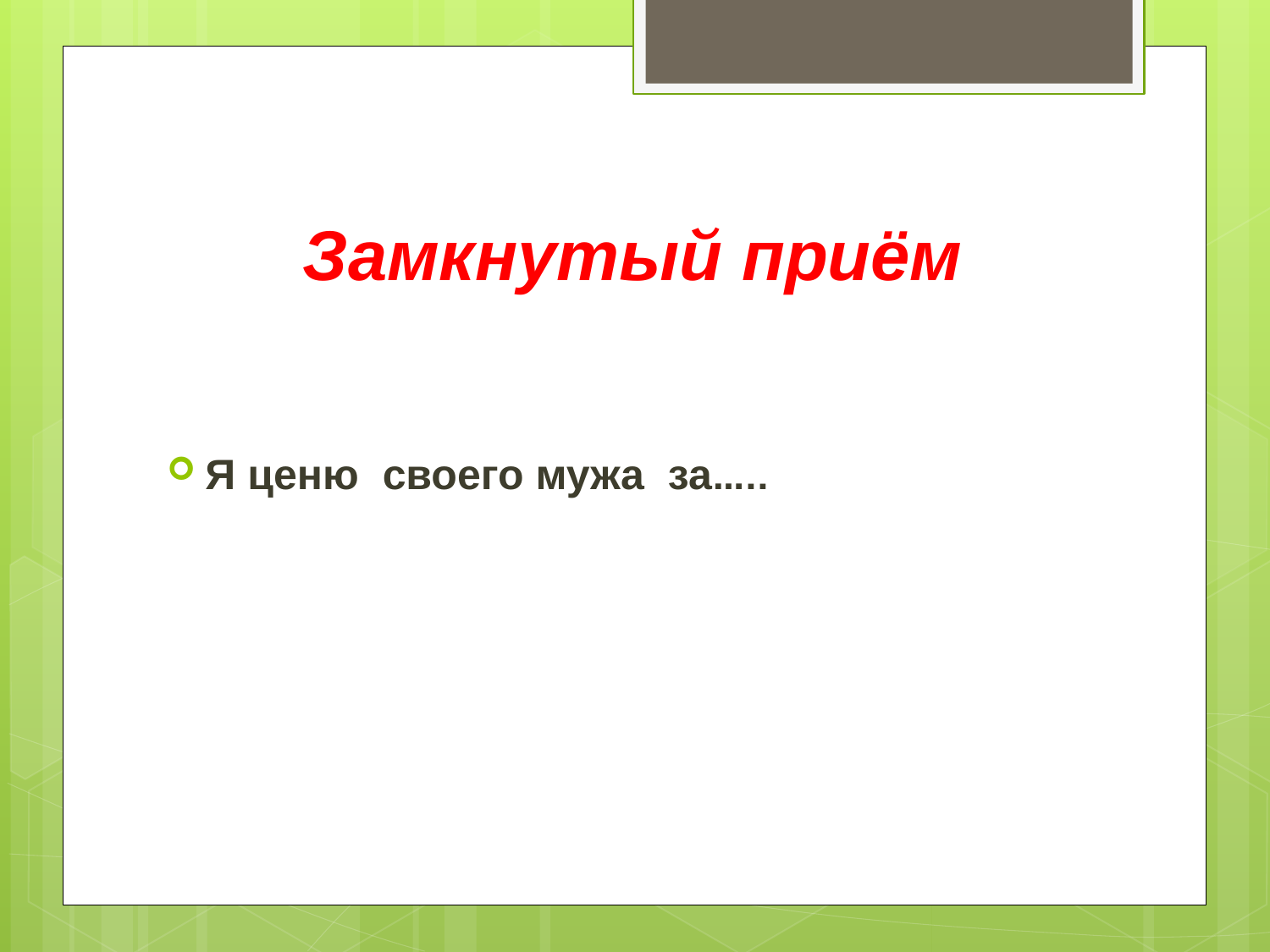

# Замкнутый приём

Я ценю  своего мужа  за…..